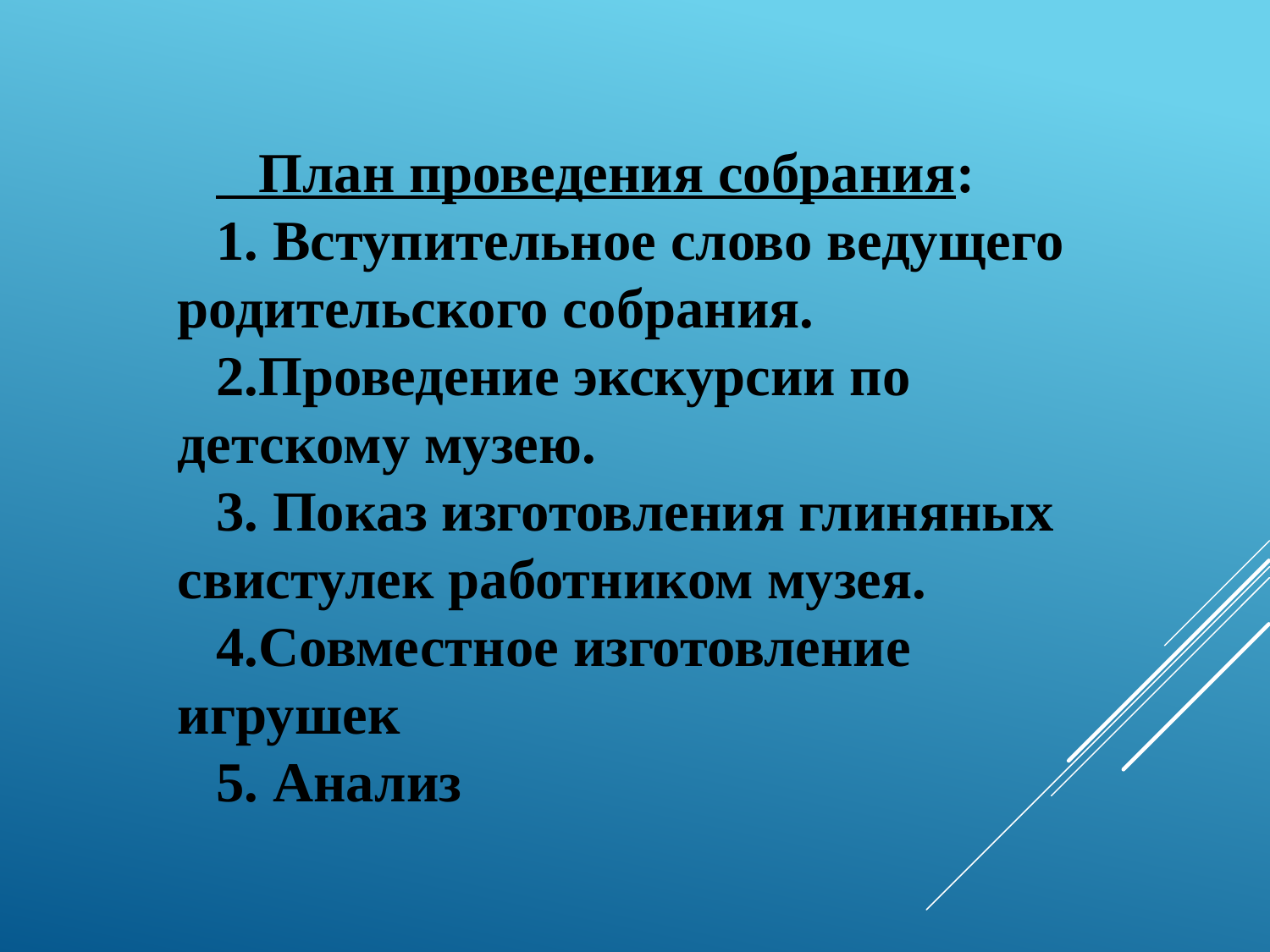

План проведения собрания:
1. Вступительное слово ведущего родительского собрания.
2.Проведение экскурсии по детскому музею.
3. Показ изготовления глиняных свистулек работником музея.
4.Совместное изготовление игрушек
5. Анализ